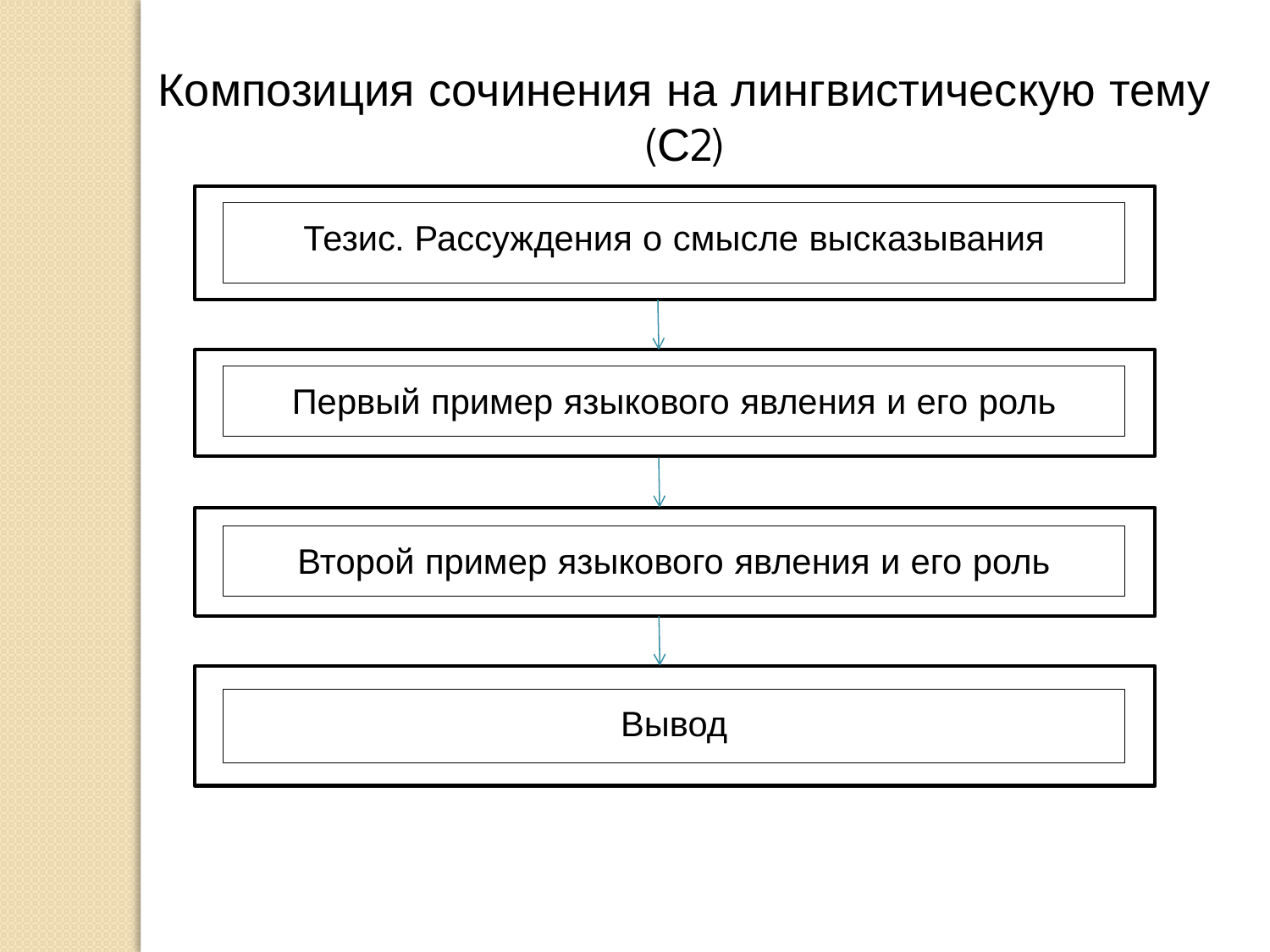

Композиция сочинения на лингвистическую тему (С2)

Тезис. Рассуждения о смысле высказывания

Первый пример языкового явления и его роль

Второй пример языкового явления и его роль

Вывод